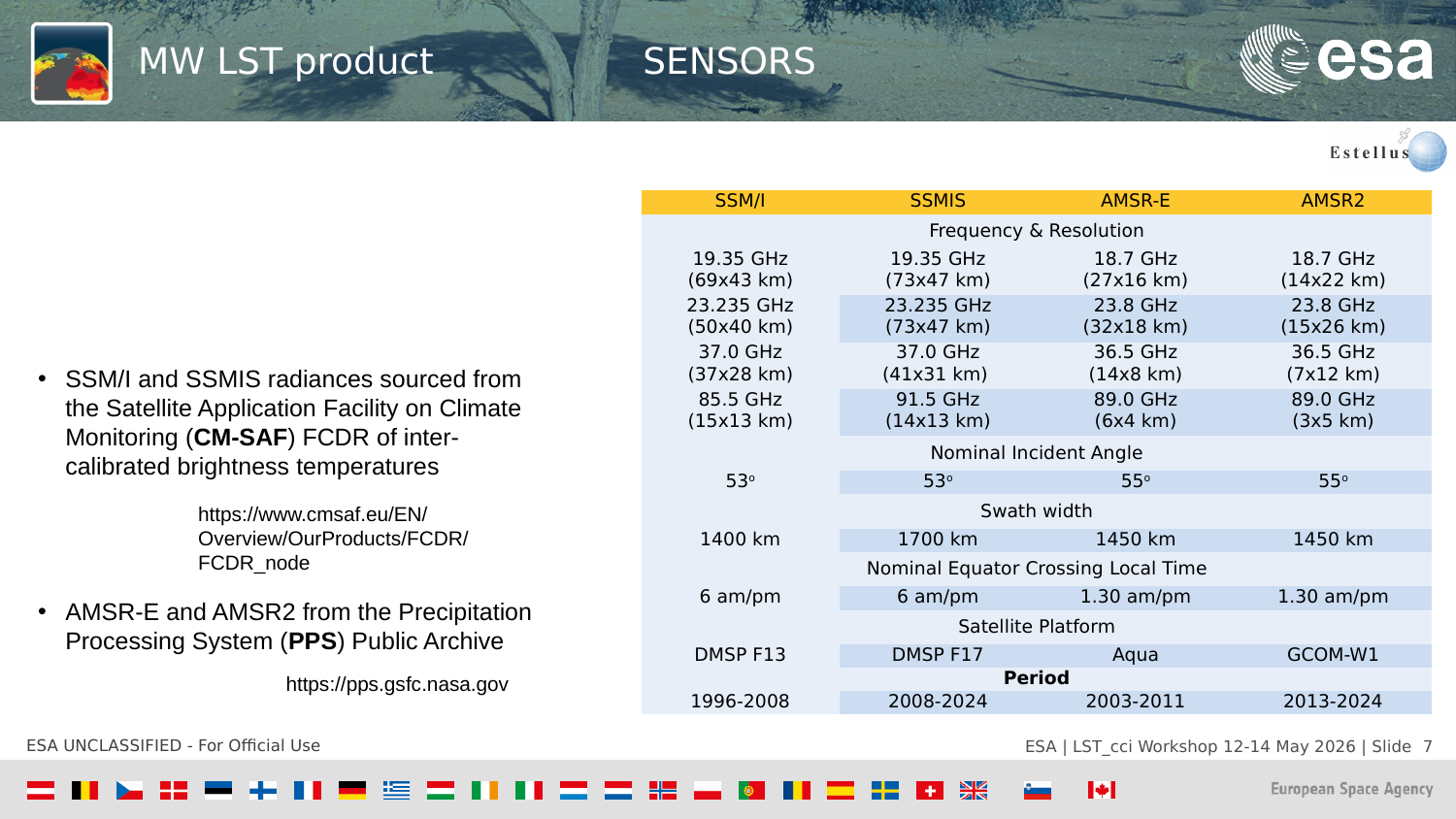

# MW LST product                  SENSORS
| SSM/I | SSMIS | AMSR-E | AMSR2 |
| --- | --- | --- | --- |
| Frequency & Resolution |  |  |  |
| 19.35 GHz (69x43 km) | 19.35 GHz (73x47 km) | 18.7 GHz (27x16 km) | 18.7 GHz (14x22 km) |
| 23.235 GHz (50x40 km) | 23.235 GHz (73x47 km) | 23.8 GHz (32x18 km) | 23.8 GHz (15x26 km) |
| 37.0 GHz (37x28 km) | 37.0 GHz (41x31 km) | 36.5 GHz (14x8 km) | 36.5 GHz (7x12 km) |
| 85.5 GHz (15x13 km) | 91.5 GHz (14x13 km) | 89.0 GHz (6x4 km) | 89.0 GHz (3x5 km) |
| Nominal Incident Angle |  |  |  |
| 53o | 53o | 55o | 55o |
| Swath width |  |  |  |
| 1400 km | 1700 km | 1450 km | 1450 km |
| Nominal Equator Crossing Local Time |  |  |  |
| 6 am/pm | 6 am/pm | 1.30 am/pm | 1.30 am/pm |
| Satellite Platform |  |  |  |
| DMSP F13 | DMSP F17 | Aqua | GCOM-W1 |
| Period |  |  |  |
| 1996-2008 | 2008-2024 | 2003-2011 | 2013-2024 |
SSM/I and SSMIS radiances sourced from the Satellite Application Facility on Climate Monitoring (CM-SAF) FCDR of inter-calibrated brightness temperatures

AMSR-E and AMSR2 from the Precipitation Processing System (PPS) Public Archive
https://www.cmsaf.eu/EN/Overview/OurProducts/FCDR/FCDR_node
https://pps.gsfc.nasa.gov